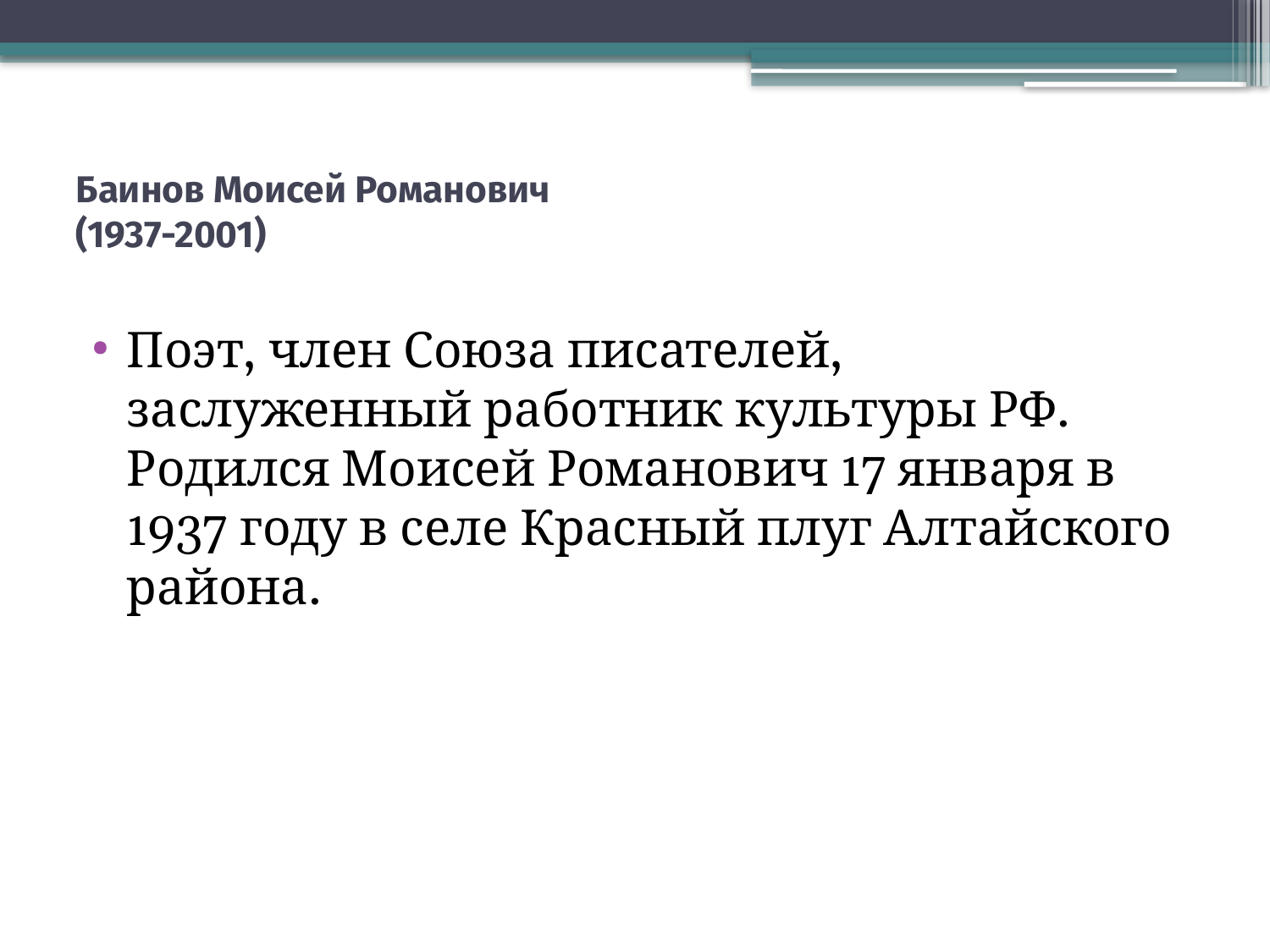

# Баинов Моисей Романович (1937-2001)
Поэт, член Союза писателей, заслуженный работник культуры РФ. Родился Моисей Романович 17 января в 1937 году в селе Красный плуг Алтайского района.